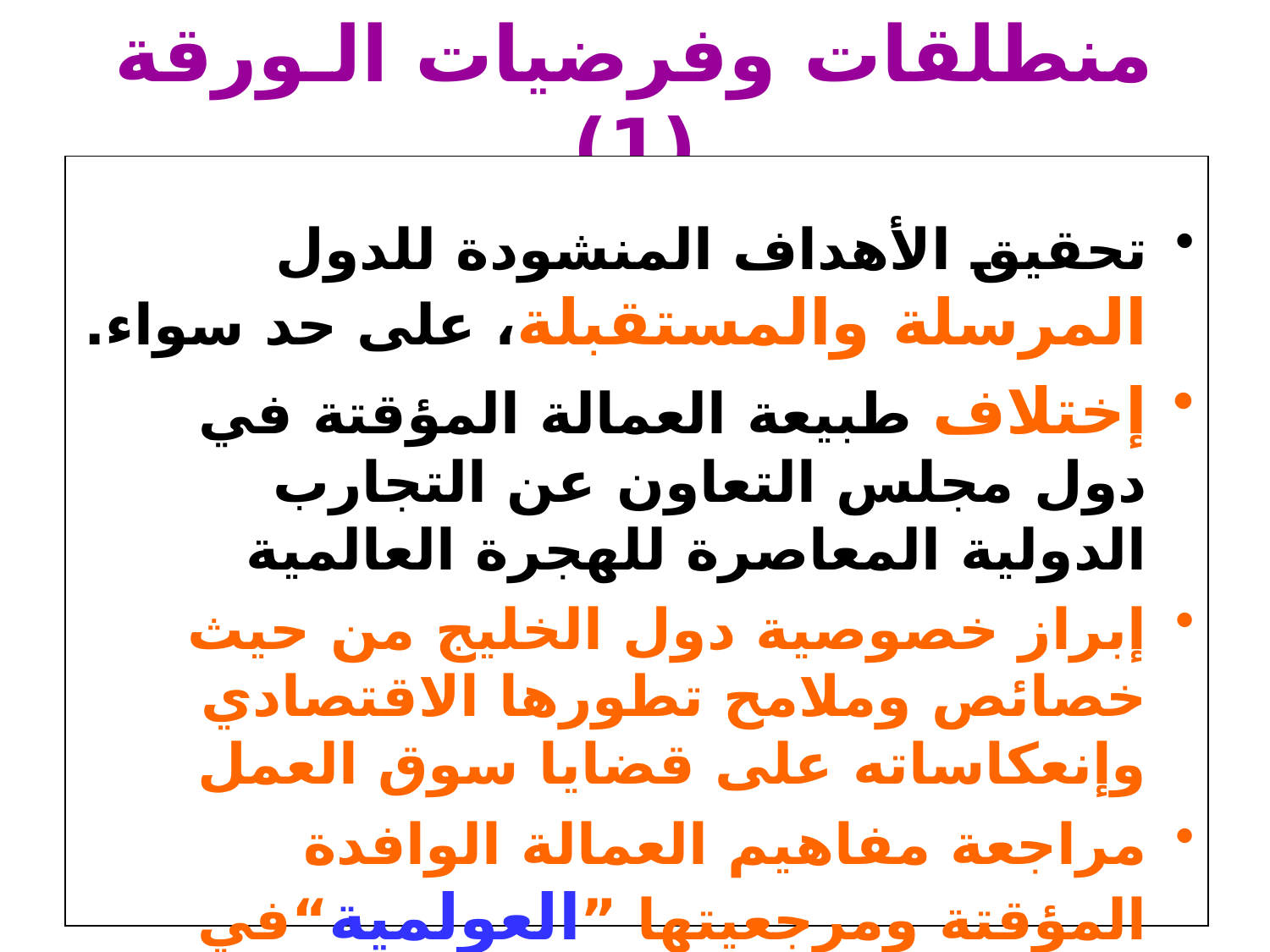

# منطلقات وفرضيات الـورقة (1)

تحقيق الأهداف المنشودة للدول المرسلة والمستقبلة، على حد سواء.
إختلاف طبيعة العمالة المؤقتة في دول مجلس التعاون عن التجارب الدولية المعاصرة للهجرة العالمية
إبراز خصوصية دول الخليج من حيث خصائص وملامح تطورها الاقتصادي وإنعكاساته على قضايا سوق العمل
مراجعة مفاهيم العمالة الوافدة المؤقتة ومرجعيتها ”العولمية“في إطار الخصوصية الخليجية.